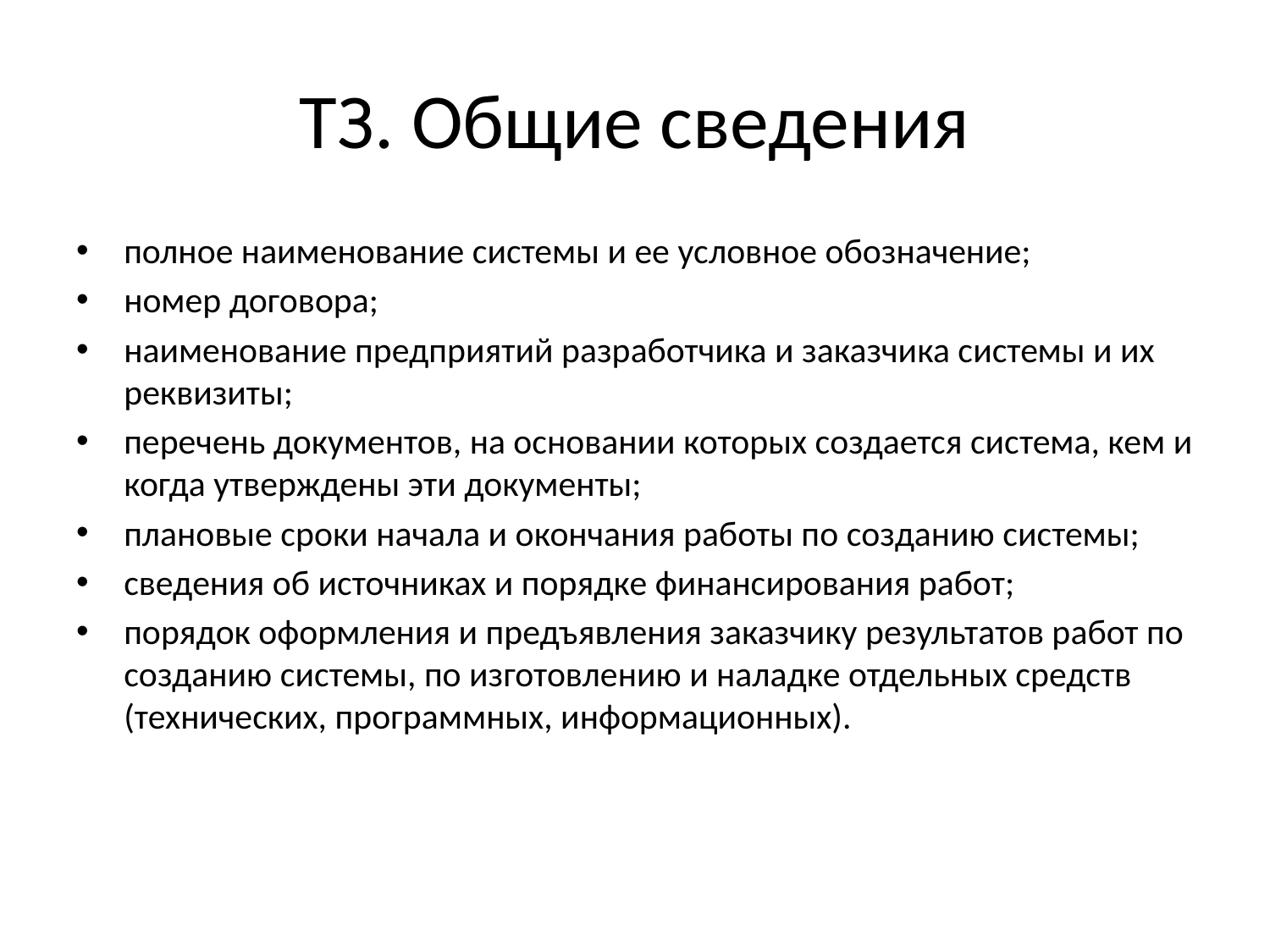

# ТЗ. Общие сведения
полное наименование системы и ее условное обозначение;
номер договора;
наименование предприятий разработчика и заказчика системы и их реквизиты;
перечень документов, на основании которых создается система, кем и когда утверждены эти документы;
плановые сроки начала и окончания работы по созданию системы;
сведения об источниках и порядке финансирования работ;
порядок оформления и предъявления заказчику результатов работ по созданию системы, по изготовлению и наладке отдельных средств (технических, программных, информационных).